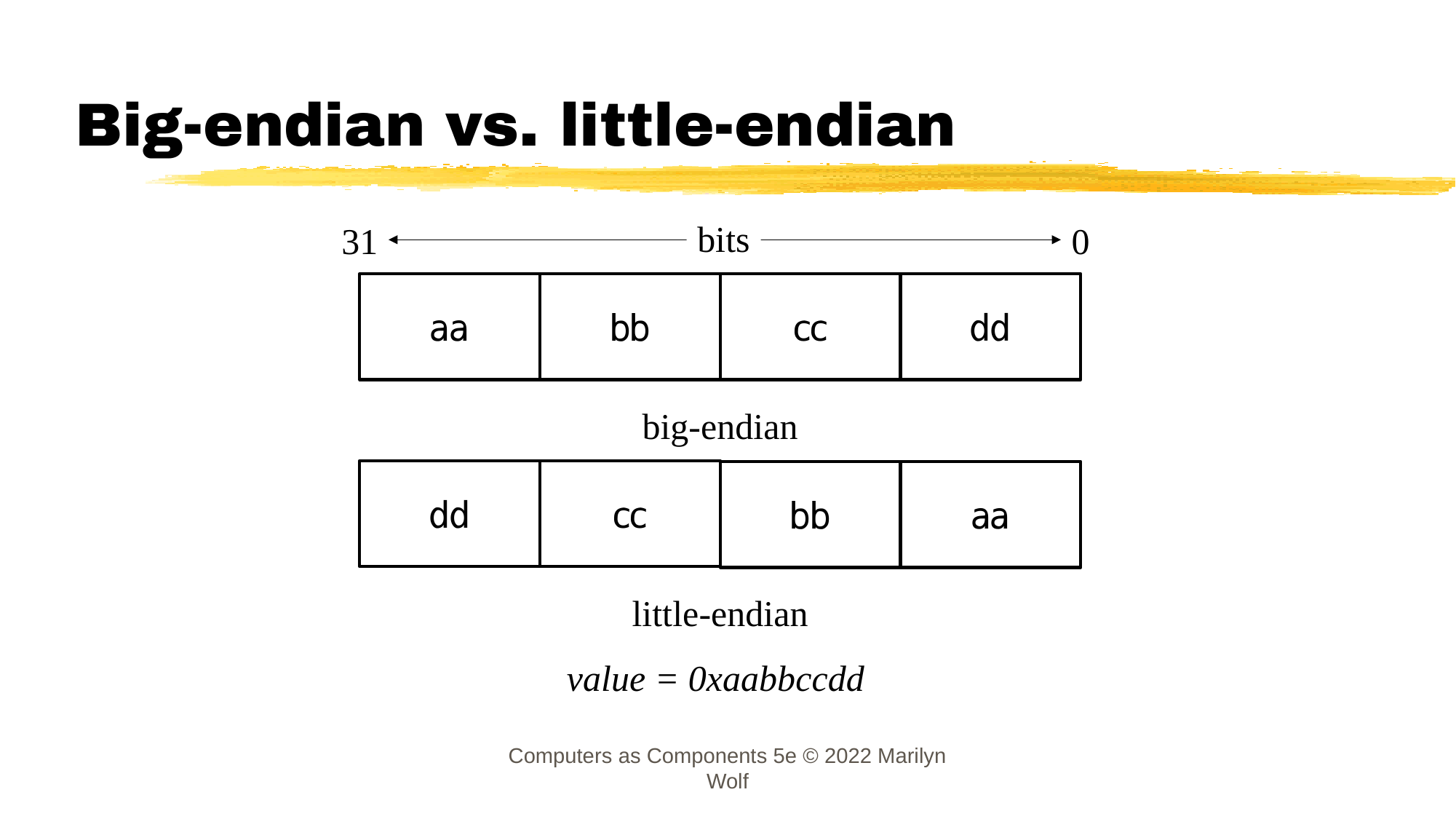

# Big-endian vs. little-endian
bits
31
0
cc
dd
bb
aa
big-endian
cc
dd
bb
aa
little-endian
value = 0xaabbccdd
Computers as Components 5e © 2022 Marilyn Wolf